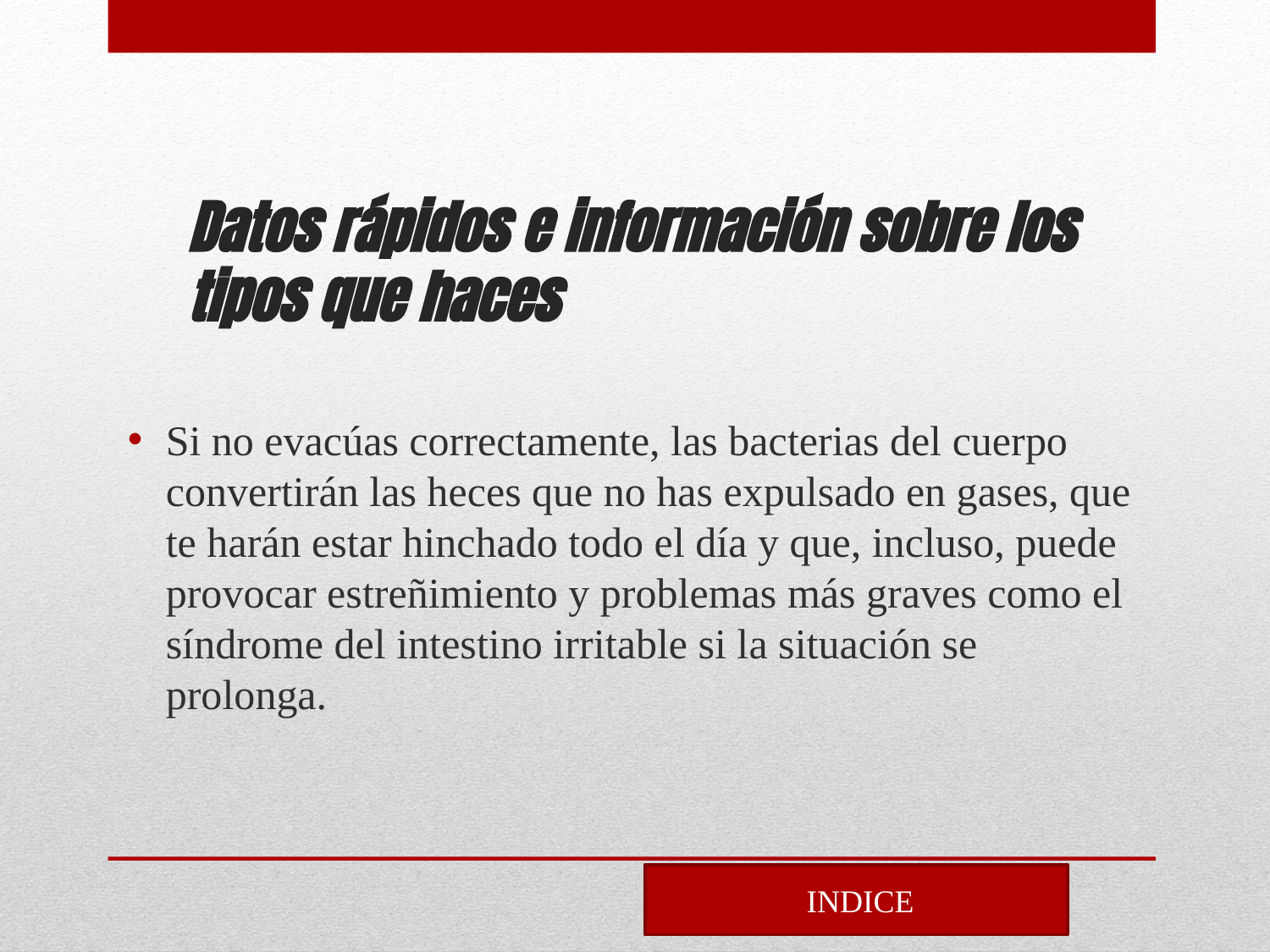

# Datos rápidos e información sobre los tipos que haces
Si no evacúas correctamente, las bacterias del cuerpo convertirán las heces que no has expulsado en gases, que te harán estar hinchado todo el día y que, incluso, puede provocar estreñimiento y problemas más graves como el síndrome del intestino irritable si la situación se prolonga.
 INDICE